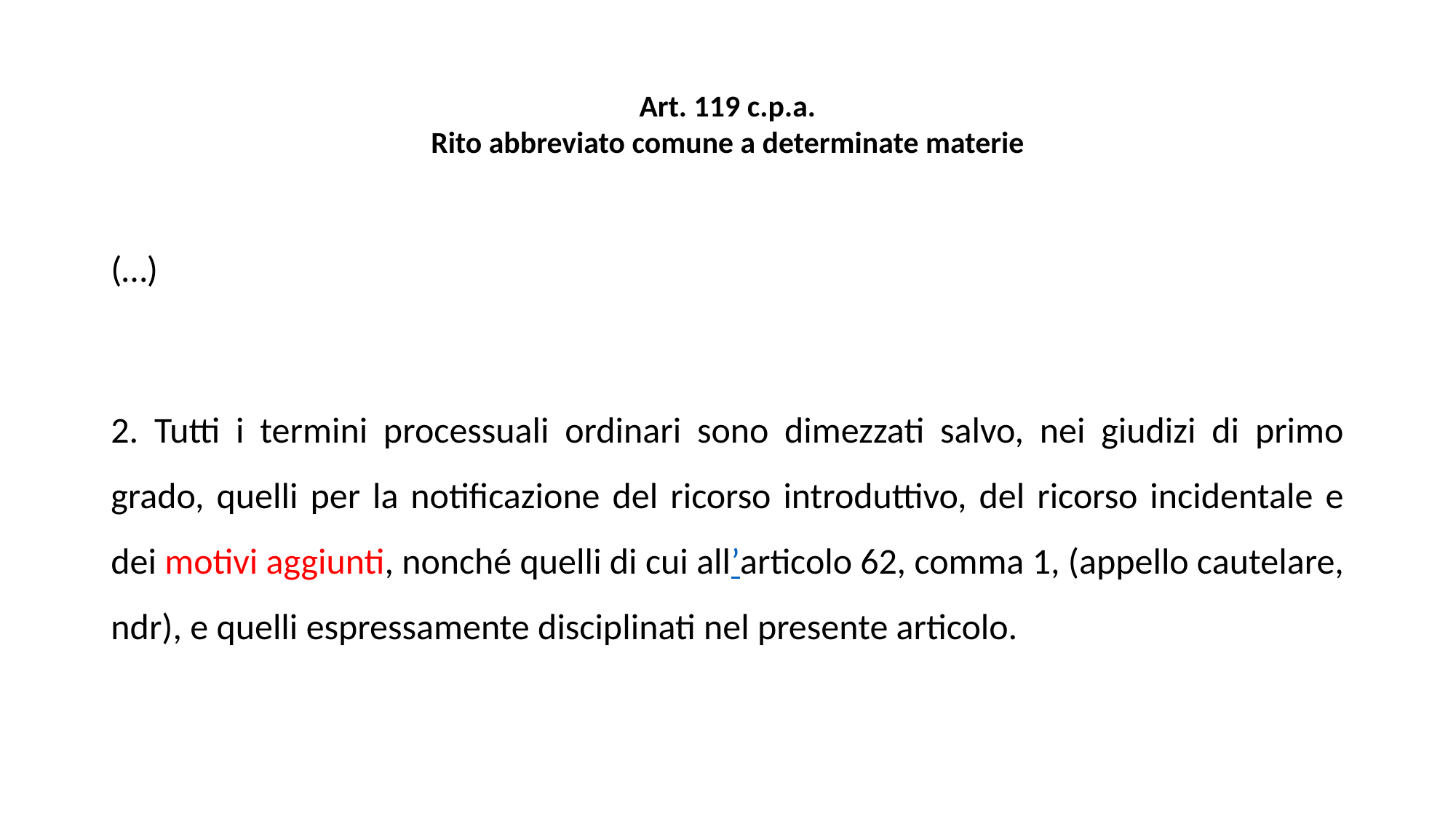

# Art. 119 c.p.a. Rito abbreviato comune a determinate materie
(…)

2. Tutti i termini processuali ordinari sono dimezzati salvo, nei giudizi di primo grado, quelli per la notificazione del ricorso introduttivo, del ricorso incidentale e dei motivi aggiunti, nonché quelli di cui all’articolo 62, comma 1, (appello cautelare, ndr), e quelli espressamente disciplinati nel presente articolo.